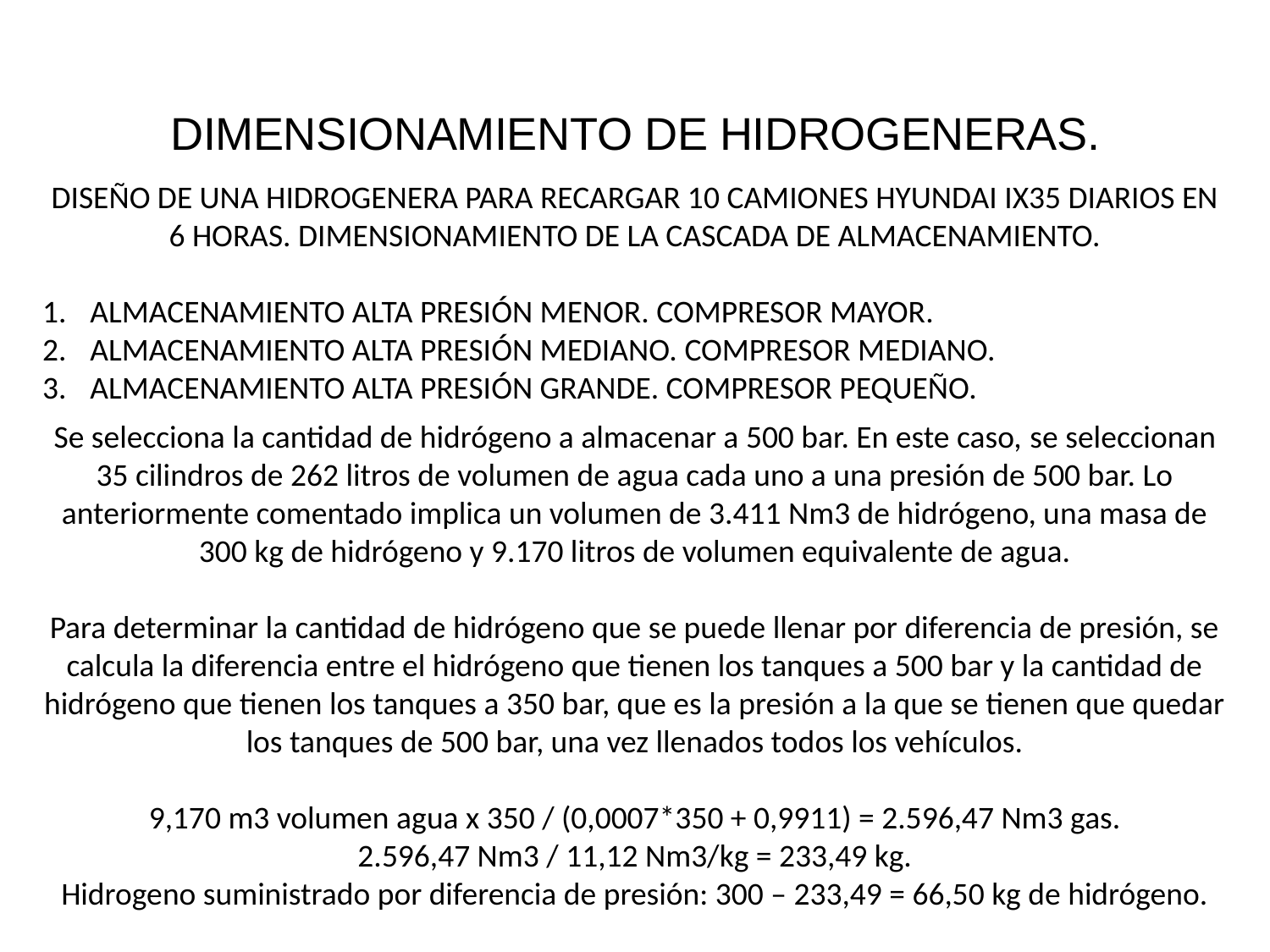

DIMENSIONAMIENTO DE HIDROGENERAS.
DISEÑO DE UNA HIDROGENERA PARA RECARGAR 10 CAMIONES HYUNDAI IX35 DIARIOS EN 6 HORAS. DIMENSIONAMIENTO DE LA CASCADA DE ALMACENAMIENTO.

ALMACENAMIENTO ALTA PRESIÓN MENOR. COMPRESOR MAYOR.
ALMACENAMIENTO ALTA PRESIÓN MEDIANO. COMPRESOR MEDIANO.
ALMACENAMIENTO ALTA PRESIÓN GRANDE. COMPRESOR PEQUEÑO.
Se selecciona la cantidad de hidrógeno a almacenar a 500 bar. En este caso, se seleccionan 35 cilindros de 262 litros de volumen de agua cada uno a una presión de 500 bar. Lo anteriormente comentado implica un volumen de 3.411 Nm3 de hidrógeno, una masa de 300 kg de hidrógeno y 9.170 litros de volumen equivalente de agua.

Para determinar la cantidad de hidrógeno que se puede llenar por diferencia de presión, se calcula la diferencia entre el hidrógeno que tienen los tanques a 500 bar y la cantidad de hidrógeno que tienen los tanques a 350 bar, que es la presión a la que se tienen que quedar los tanques de 500 bar, una vez llenados todos los vehículos.

9,170 m3 volumen agua x 350 / (0,0007*350 + 0,9911) = 2.596,47 Nm3 gas.
2.596,47 Nm3 / 11,12 Nm3/kg = 233,49 kg.
Hidrogeno suministrado por diferencia de presión: 300 – 233,49 = 66,50 kg de hidrógeno.
DISEÑO BÁSICO DE INSTALACIONES RELACIONADAS CON H2 Y PILAS DECOMBUSTIBLE.